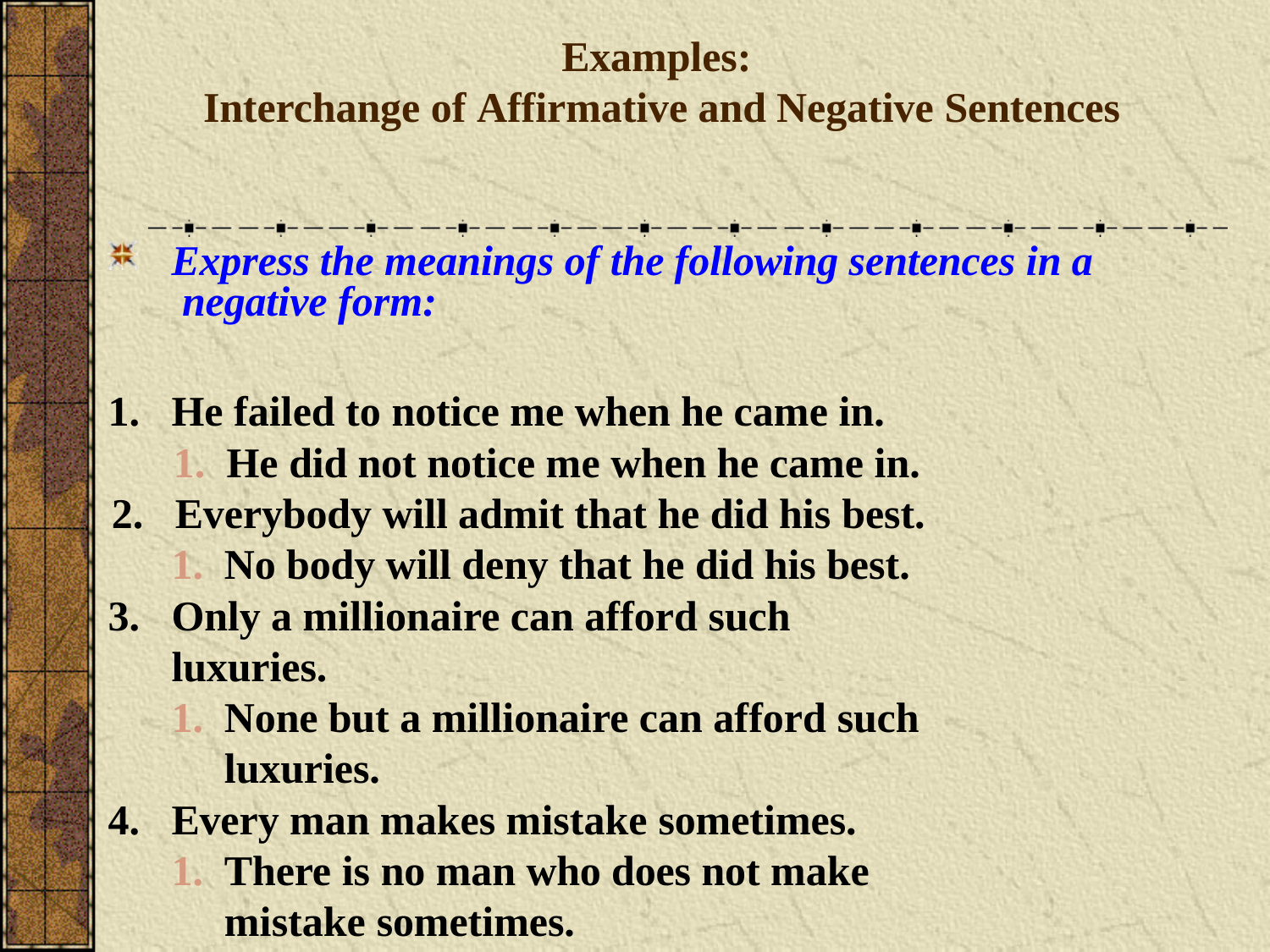

Examples:
Interchange of Affirmative and Negative Sentences

Express the meanings of the following sentences in a  negative form:

He failed to notice me when he came in.
He did not notice me when he came in.
Everybody will admit that he did his best.
No body will deny that he did his best.
Only a millionaire can afford such luxuries.
None but a millionaire can afford such luxuries.
Every man makes mistake sometimes.
There is no man who does not make mistake sometimes.
I care very little what he says about me.
I do not care what he says about me.